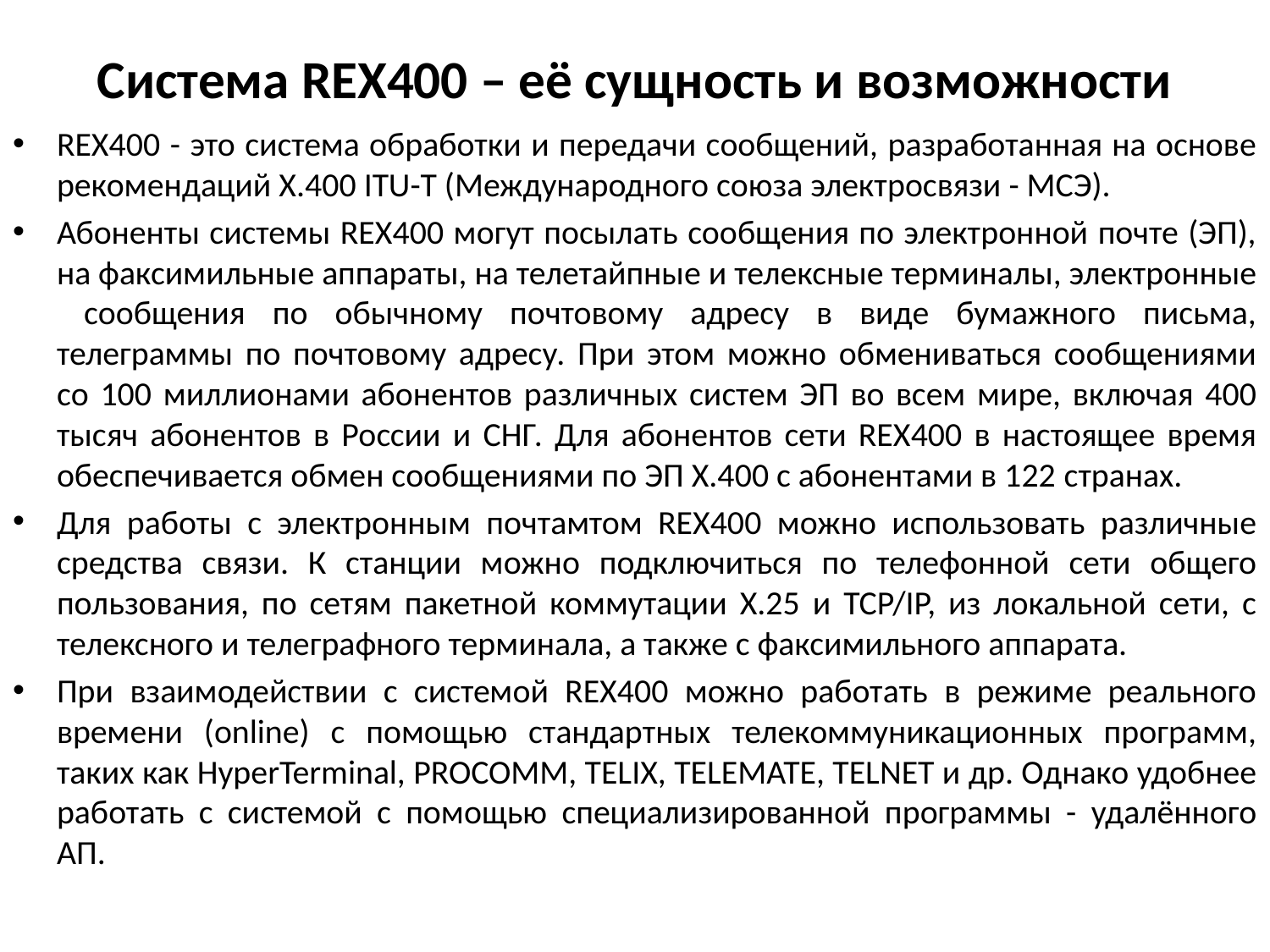

# Система REX400 – её сущность и возможности
REX400 - это система обработки и передачи сообщений, разработанная на основе рекомендаций X.400 ITU-T (Международного союза электросвязи - МСЭ).
Абоненты системы REX400 могут посылать сообщения по электронной почте (ЭП), на факсимильные аппараты, на телетайпные и телексные терминалы, электронные  сообщения по обычному почтовому адресу в виде бумажного письма, телеграммы по почтовому адресу. При этом можно обмениваться сообщениями со 100 миллионами абонентов различных систем ЭП во всем мире, включая 400 тысяч абонентов в России и СНГ. Для абонентов сети REX400 в настоящее время обеспечивается обмен сообщениями по ЭП X.400 с абонентами в 122 странах.
Для работы с электронным почтамтом REX400 можно использовать различные средства связи. К станции можно подключиться по телефонной сети общего пользования, по сетям пакетной коммутации X.25 и TCP/IP, из локальной сети, с телексного и телеграфного терминала, а также с факсимильного аппарата.
При взаимодействии с системой REX400 можно работать в режиме реального времени (online) с помощью стандартных телекоммуникационных программ, таких как HyperTerminal, PROCOMM, TELIX, TELEMATE, TELNET и др. Однако удобнее работать с системой с помощью специализированной программы - удалённого АП.